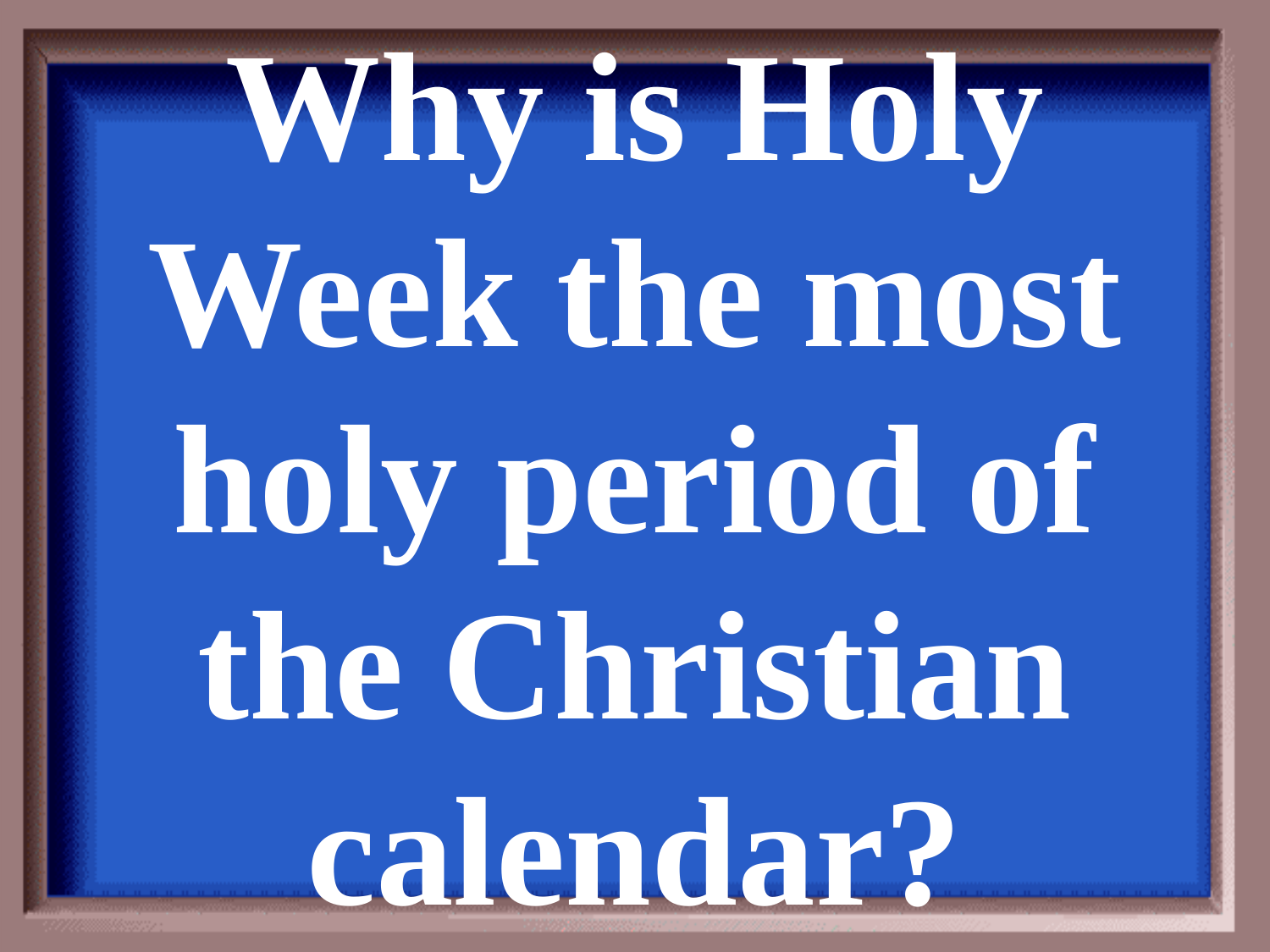

Why is Holy Week the most holy period of the Christian calendar?